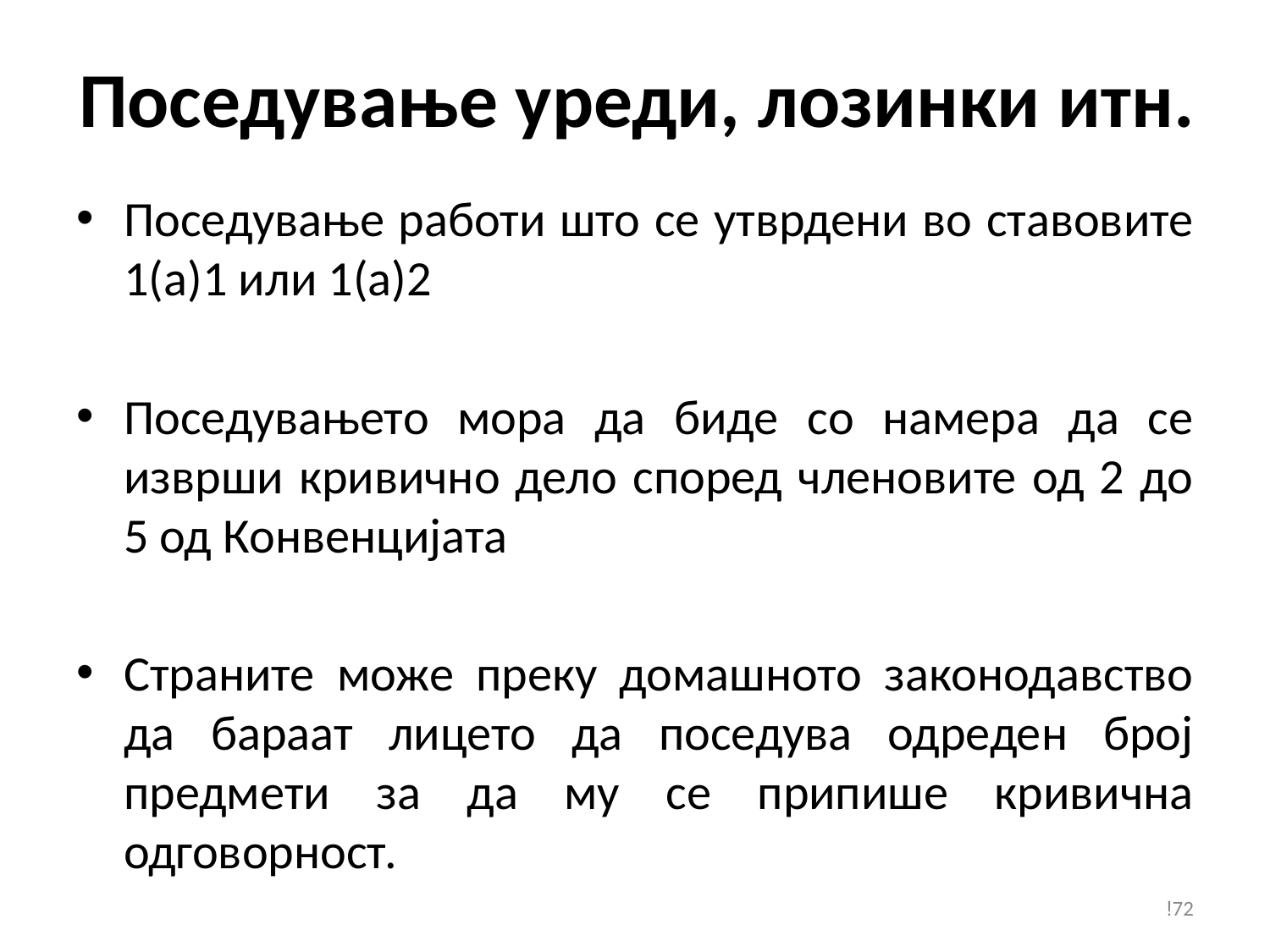

# Поседување уреди, лозинки итн.
Поседување работи што се утврдени во ставовите 1(a)1 или 1(a)2

Поседувањето мора да биде со намера да се изврши кривично дело според членовите од 2 до 5 од Конвенцијата

Страните може преку домашното законодавство да бараат лицето да поседува одреден број предмети за да му се припише кривична одговорност.

!72